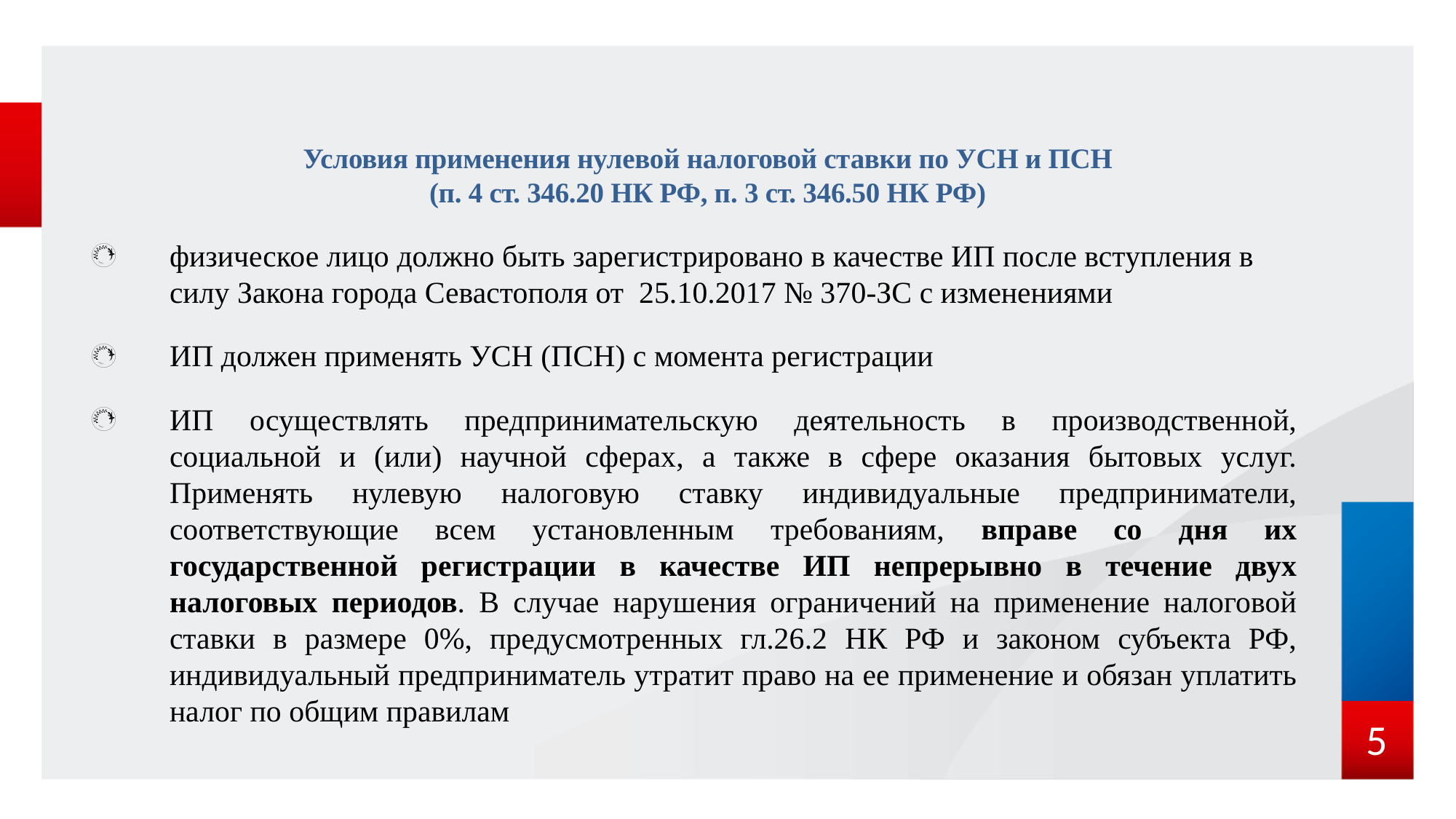

Условия применения нулевой налоговой ставки по УСН и ПСН
(п. 4 ст. 346.20 НК РФ, п. 3 ст. 346.50 НК РФ)

физическое лицо должно быть зарегистрировано в качестве ИП после вступления в силу Закона города Севастополя от  25.10.2017 № 370-ЗС с изменениями
ИП должен применять УСН (ПСН) с момента регистрации
ИП осуществлять предпринимательскую деятельность в производственной, социальной и (или) научной сферах, а также в сфере оказания бытовых услуг. Применять нулевую налоговую ставку индивидуальные предприниматели, соответствующие всем установленным требованиям, вправе со дня их государственной регистрации в качестве ИП непрерывно в течение двух налоговых периодов. В случае нарушения ограничений на применение налоговой ставки в размере 0%, предусмотренных гл.26.2 НК РФ и законом субъекта РФ, индивидуальный предприниматель утратит право на ее применение и обязан уплатить налог по общим правилам
5